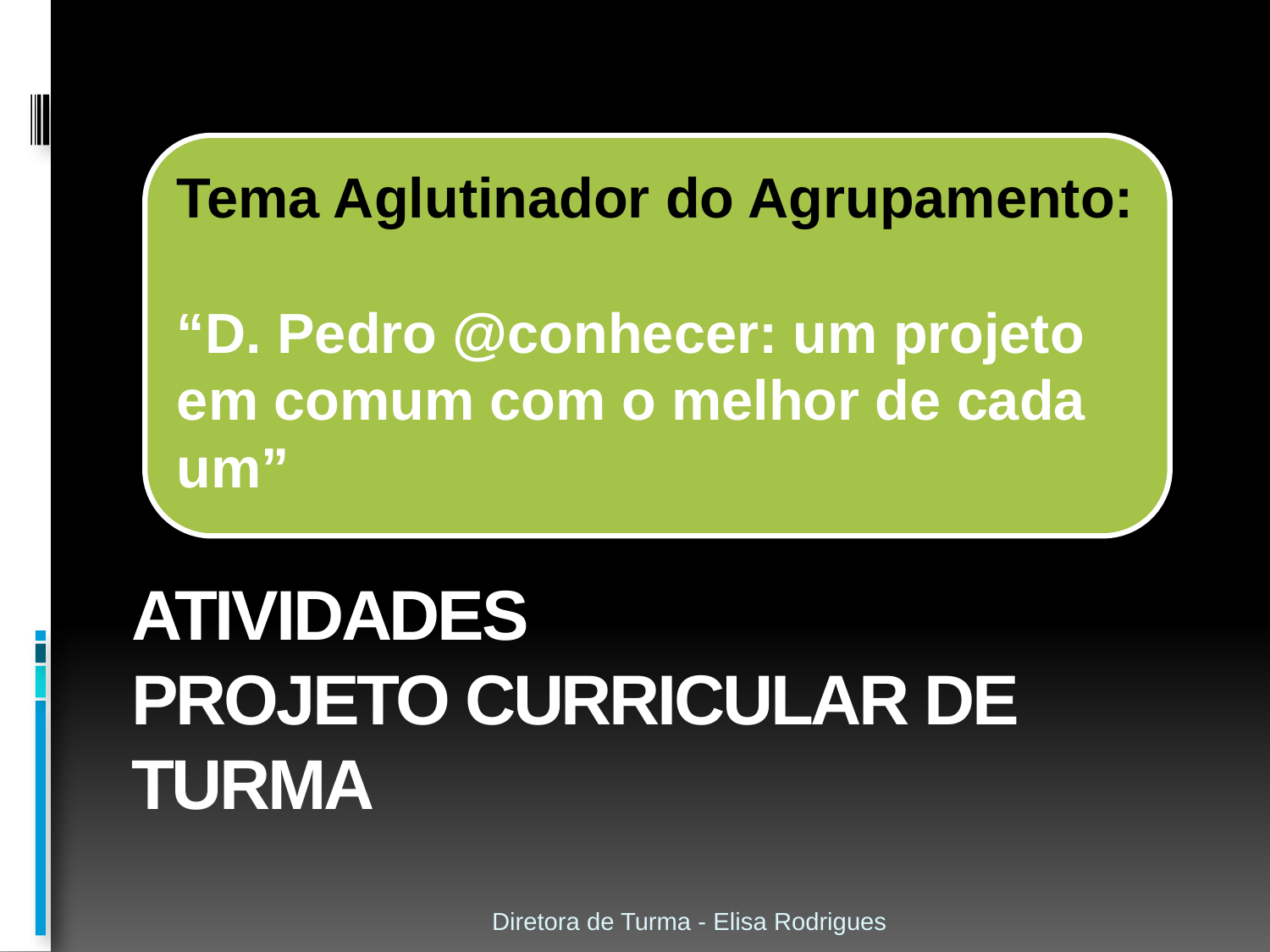

Tema Aglutinador do Agrupamento:

“D. Pedro @conhecer: um projeto em comum com o melhor de cada um”
# Atividades Projeto Curricular de Turma
Diretora de Turma - Elisa Rodrigues